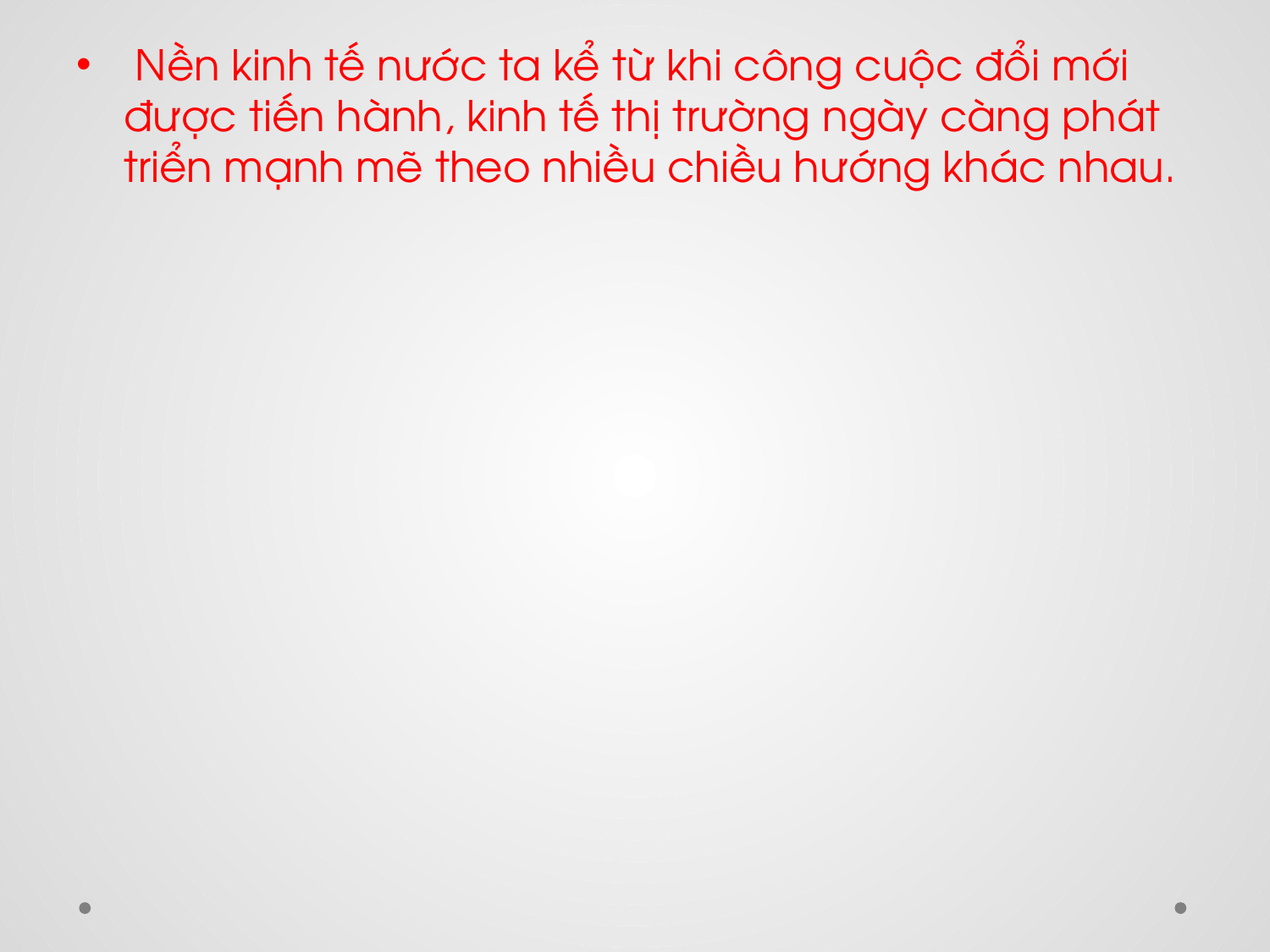

Nền kinh tế nước ta kể từ khi công cuộc đổi mới được tiến hành, kinh tế thị trường ngày càng phát triển mạnh mẽ theo nhiều chiều hướng khác nhau.